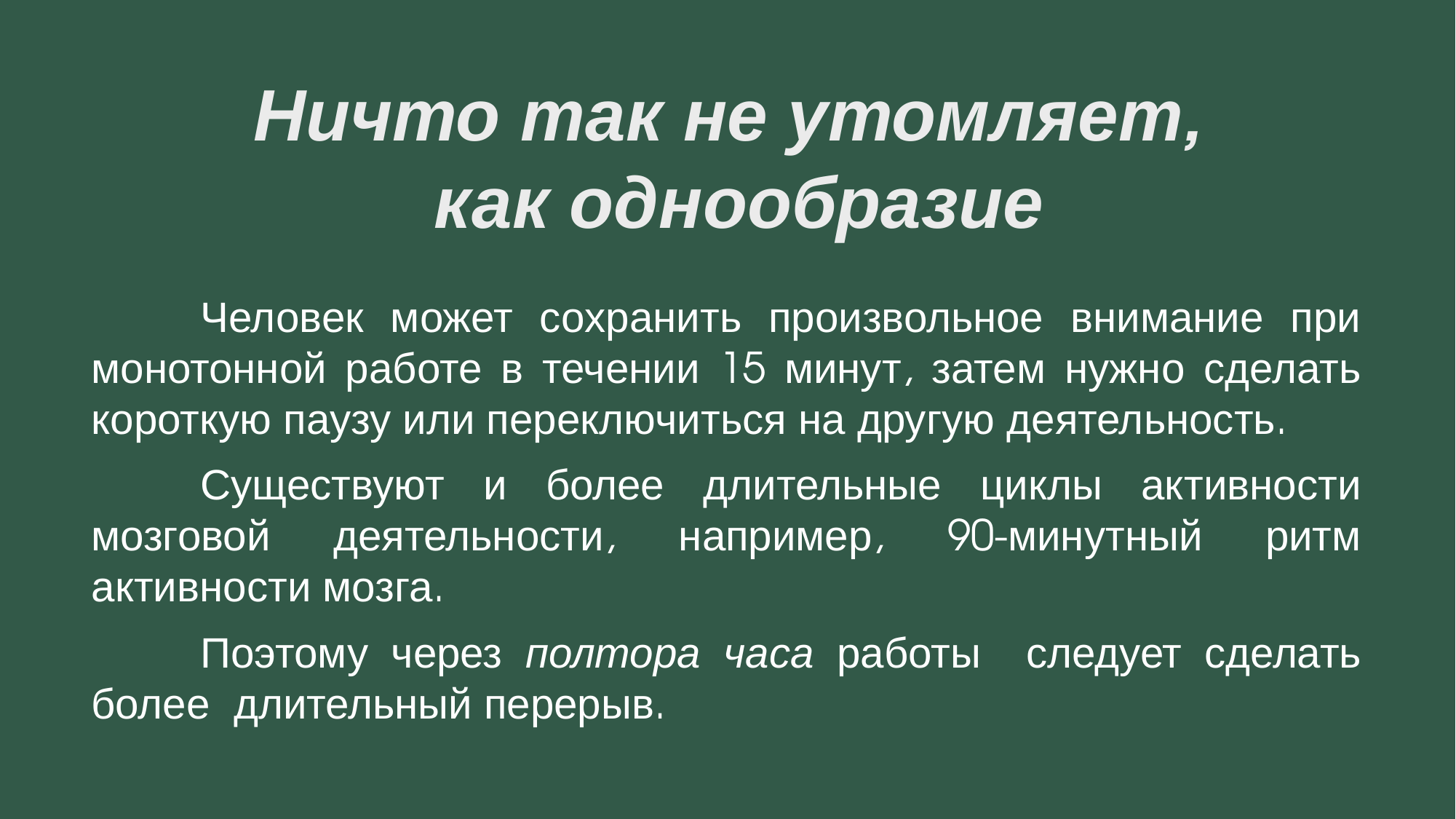

# Ничто так не утомляет, как однообразие
	Человек может сохранить произвольное внимание при монотонной работе в течении 15 минут, затем нужно сделать короткую паузу или переключиться на другую деятельность.
	Существуют и более длительные циклы активности мозговой деятельности, например, 90-минутный ритм активности мозга.
	Поэтому через полтора часа работы  следует сделать более  длительный перерыв.